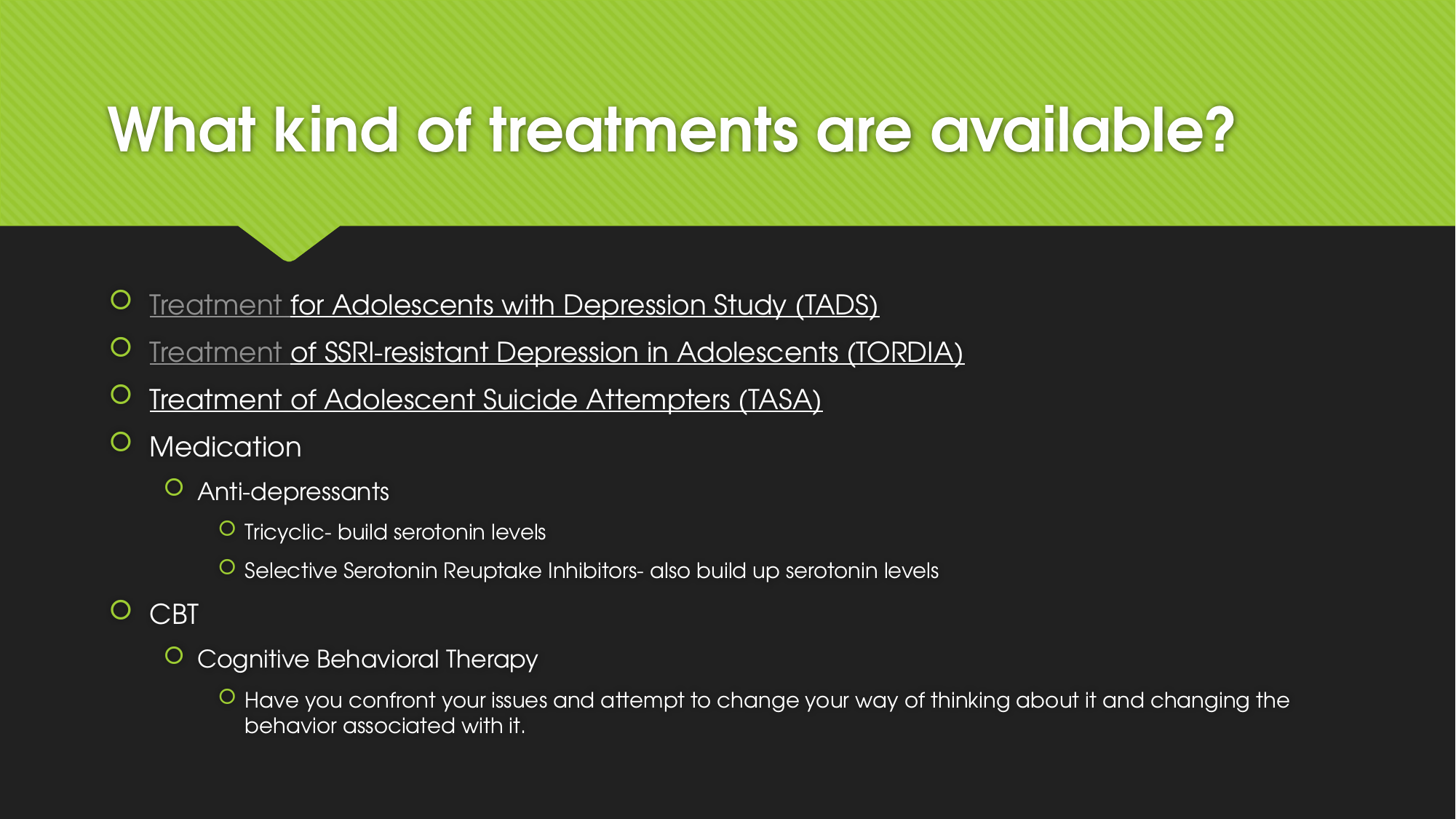

# What kind of treatments are available?
Treatment for Adolescents with Depression Study (TADS)
Treatment of SSRI-resistant Depression in Adolescents (TORDIA)
Treatment of Adolescent Suicide Attempters (TASA)
Medication
Anti-depressants
Tricyclic- build serotonin levels
Selective Serotonin Reuptake Inhibitors- also build up serotonin levels
CBT
Cognitive Behavioral Therapy
Have you confront your issues and attempt to change your way of thinking about it and changing the behavior associated with it.